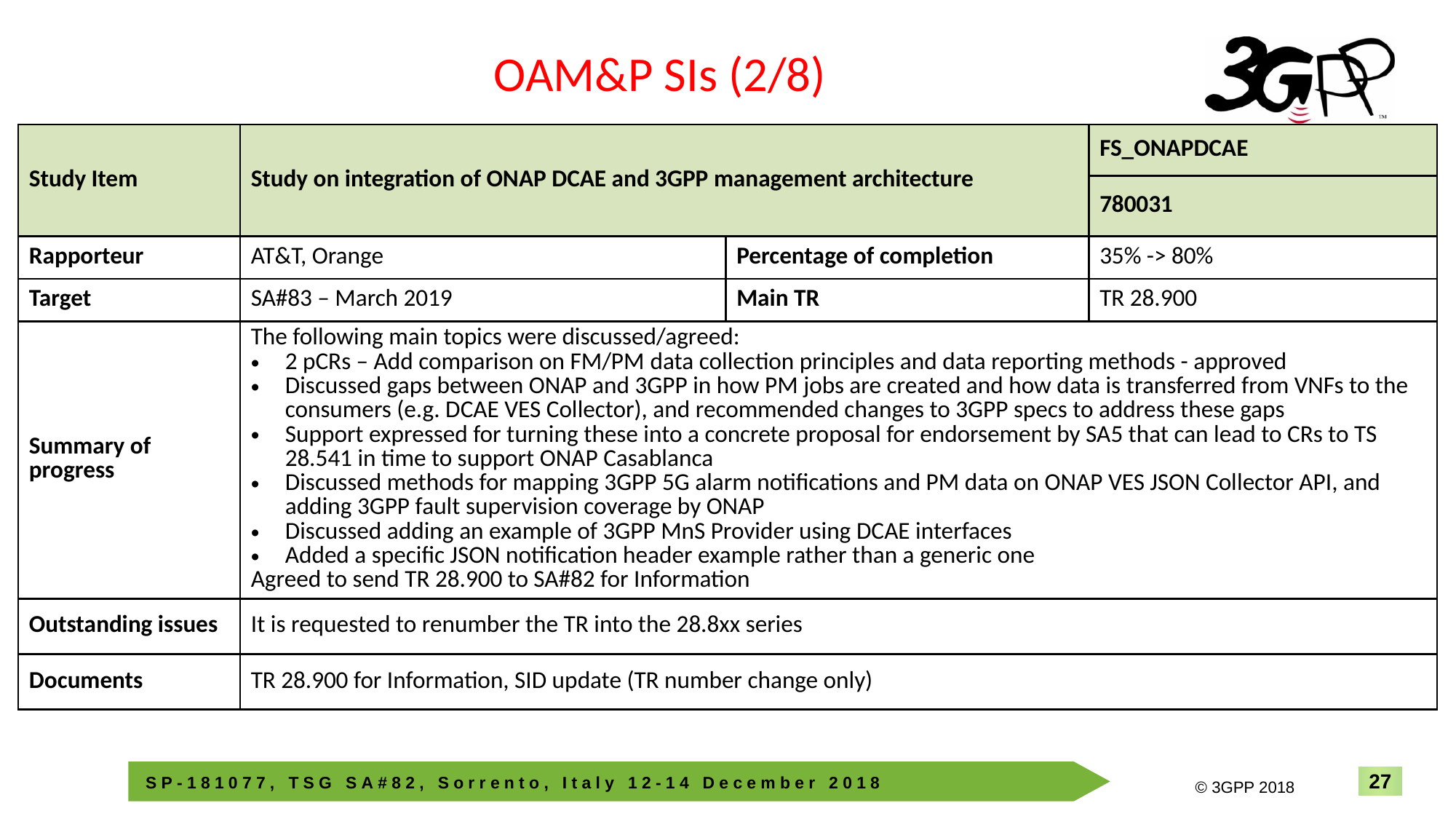

OAM&P SIs (2/8)
| Study Item | Study on integration of ONAP DCAE and 3GPP management architecture |  | FS\_ONAPDCAE |
| --- | --- | --- | --- |
|  |  |  | 780031 |
| Rapporteur | AT&T, Orange | Percentage of completion | 35% -> 80% |
| Target | SA#83 – March 2019 | Main TR | TR 28.900 |
| Summary of progress | The following main topics were discussed/agreed: 2 pCRs – Add comparison on FM/PM data collection principles and data reporting methods - approved Discussed gaps between ONAP and 3GPP in how PM jobs are created and how data is transferred from VNFs to the consumers (e.g. DCAE VES Collector), and recommended changes to 3GPP specs to address these gaps Support expressed for turning these into a concrete proposal for endorsement by SA5 that can lead to CRs to TS 28.541 in time to support ONAP Casablanca Discussed methods for mapping 3GPP 5G alarm notifications and PM data on ONAP VES JSON Collector API, and adding 3GPP fault supervision coverage by ONAP Discussed adding an example of 3GPP MnS Provider using DCAE interfaces Added a specific JSON notification header example rather than a generic one Agreed to send TR 28.900 to SA#82 for Information |  |  |
| Outstanding issues | It is requested to renumber the TR into the 28.8xx series |  |  |
| Documents | TR 28.900 for Information, SID update (TR number change only) |  |  |